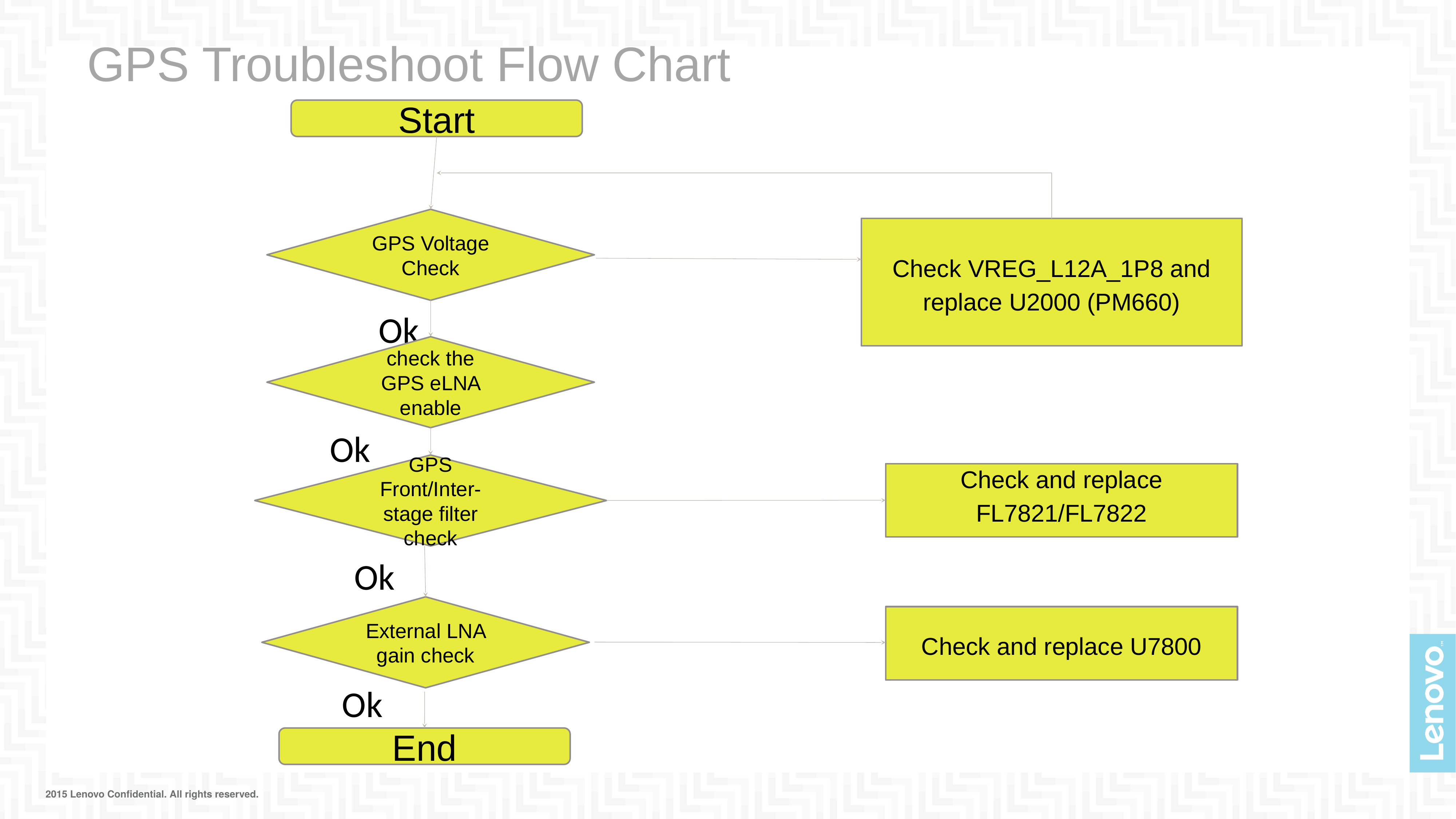

# GPS Troubleshoot Flow Chart
Start
GPS Voltage Check

Check VREG_L12A_1P8 and replace U2000 (PM660)
Ok
check the GPS eLNA enable
Ok
GPS Front/Inter-stage filter check

Check and replace FL7821/FL7822

Ok
External LNA gain check

Check and replace U7800

Ok
End